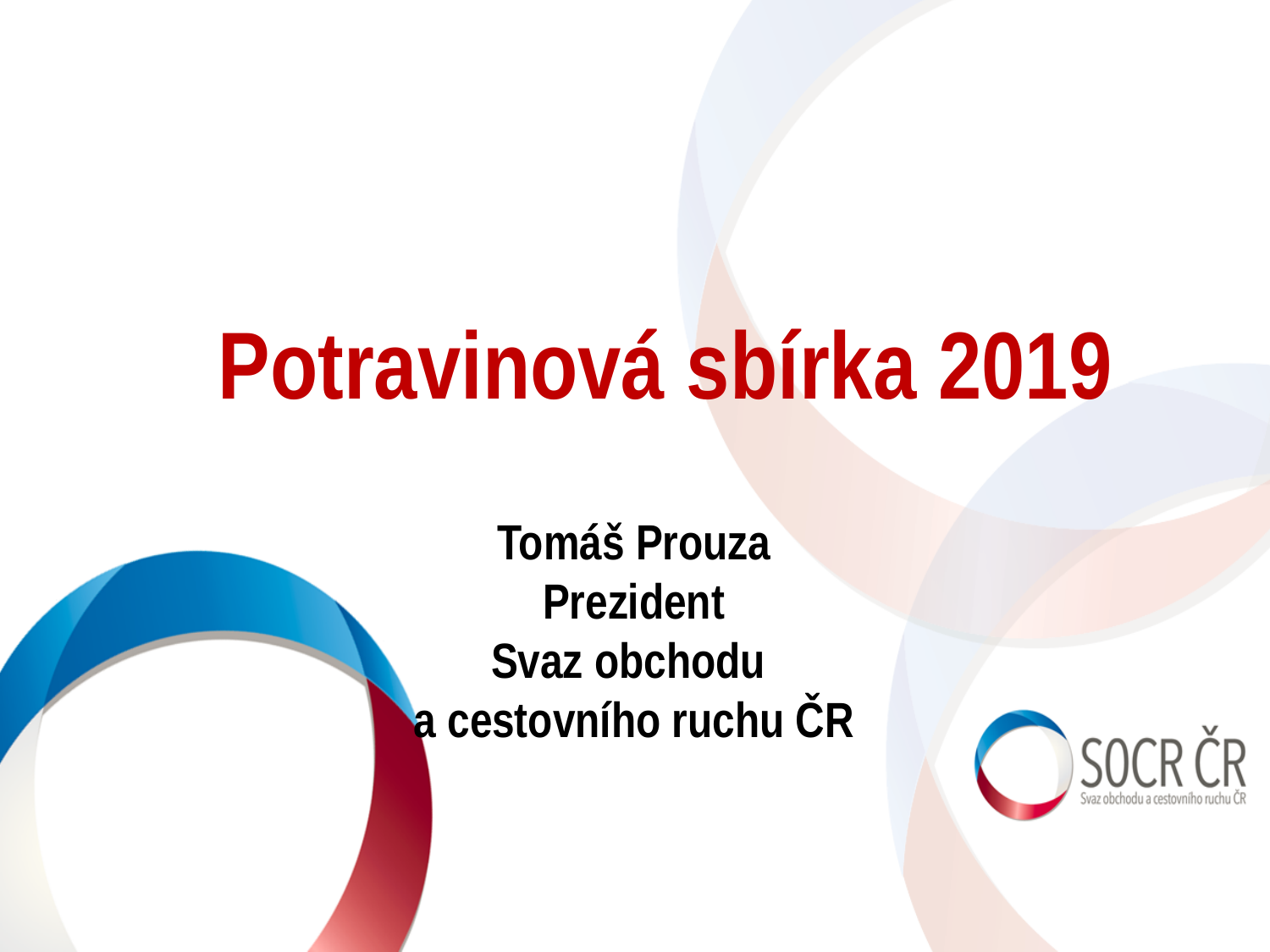

# Potravinová sbírka 2019
Tomáš Prouza
Prezident
Svaz obchodu
a cestovního ruchu ČR